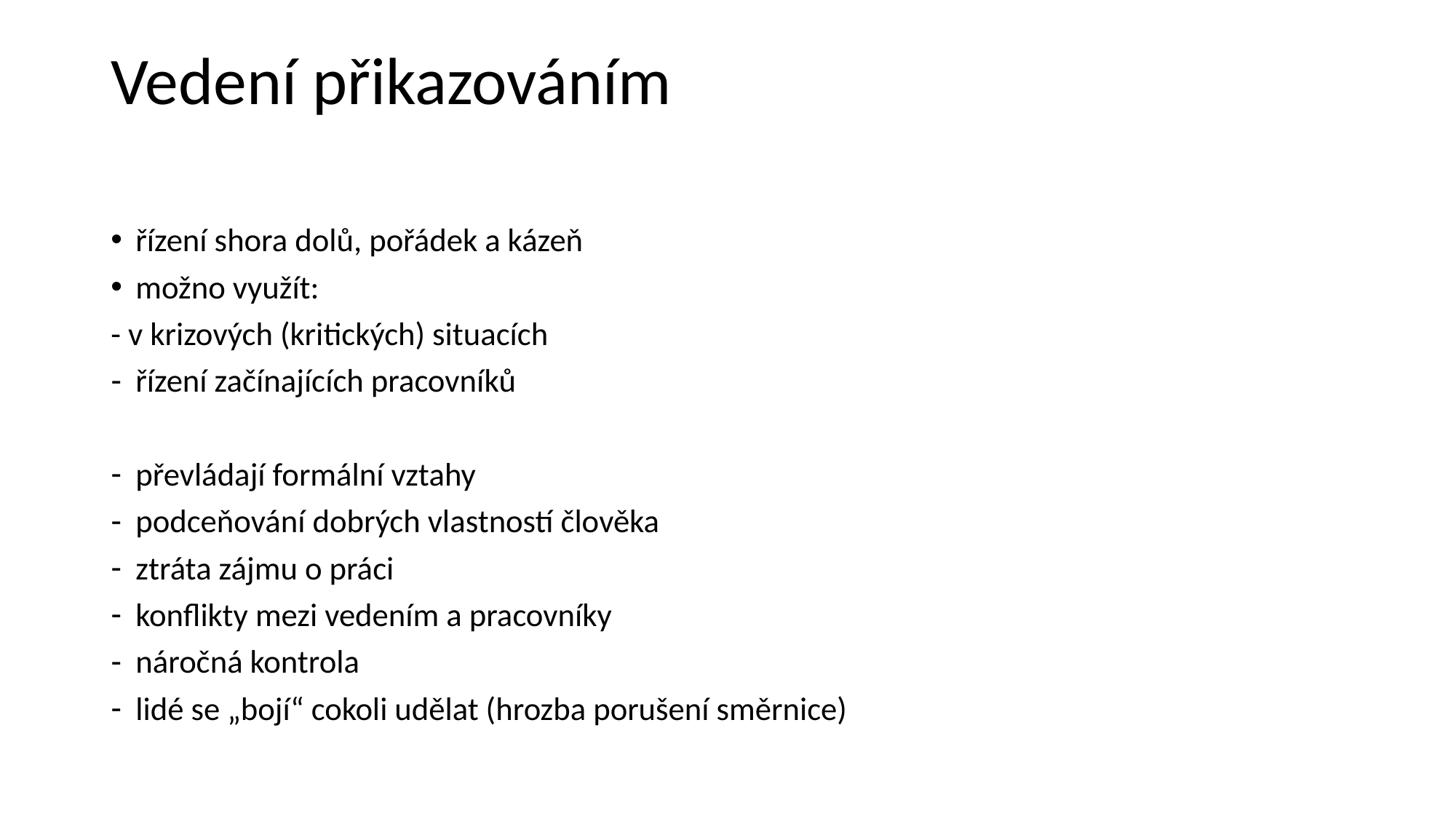

# Vedení přikazováním
řízení shora dolů, pořádek a kázeň
možno využít:
- v krizových (kritických) situacích
řízení začínajících pracovníků

převládají formální vztahy
podceňování dobrých vlastností člověka
ztráta zájmu o práci
konflikty mezi vedením a pracovníky
náročná kontrola
lidé se „bojí“ cokoli udělat (hrozba porušení směrnice)